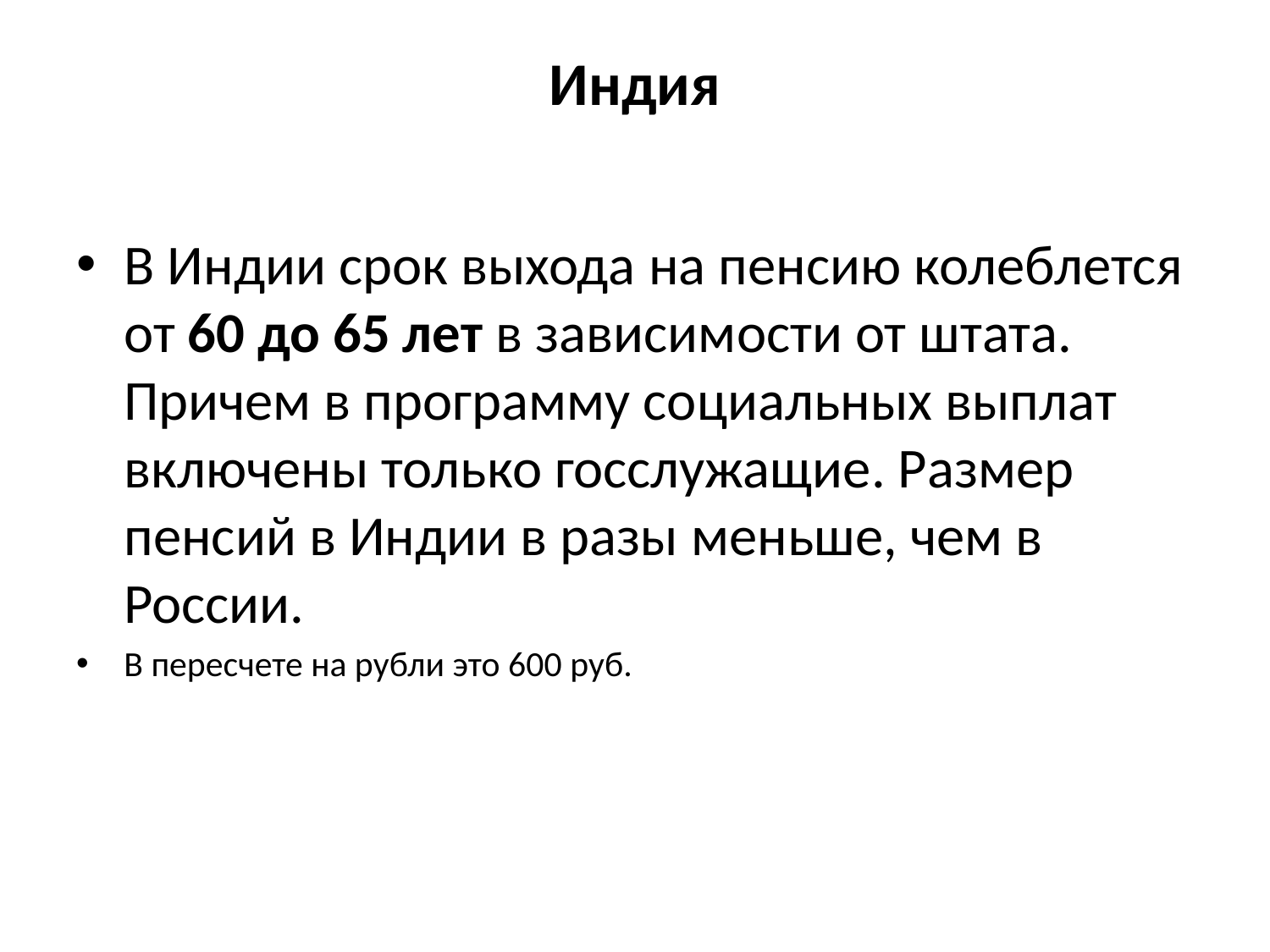

# Индия
В Индии срок выхода на пенсию колеблется от 60 до 65 лет в зависимости от штата. Причем в программу социальных выплат включены только госслужащие. Размер пенсий в Индии в разы меньше, чем в России.
В пересчете на рубли это 600 руб.